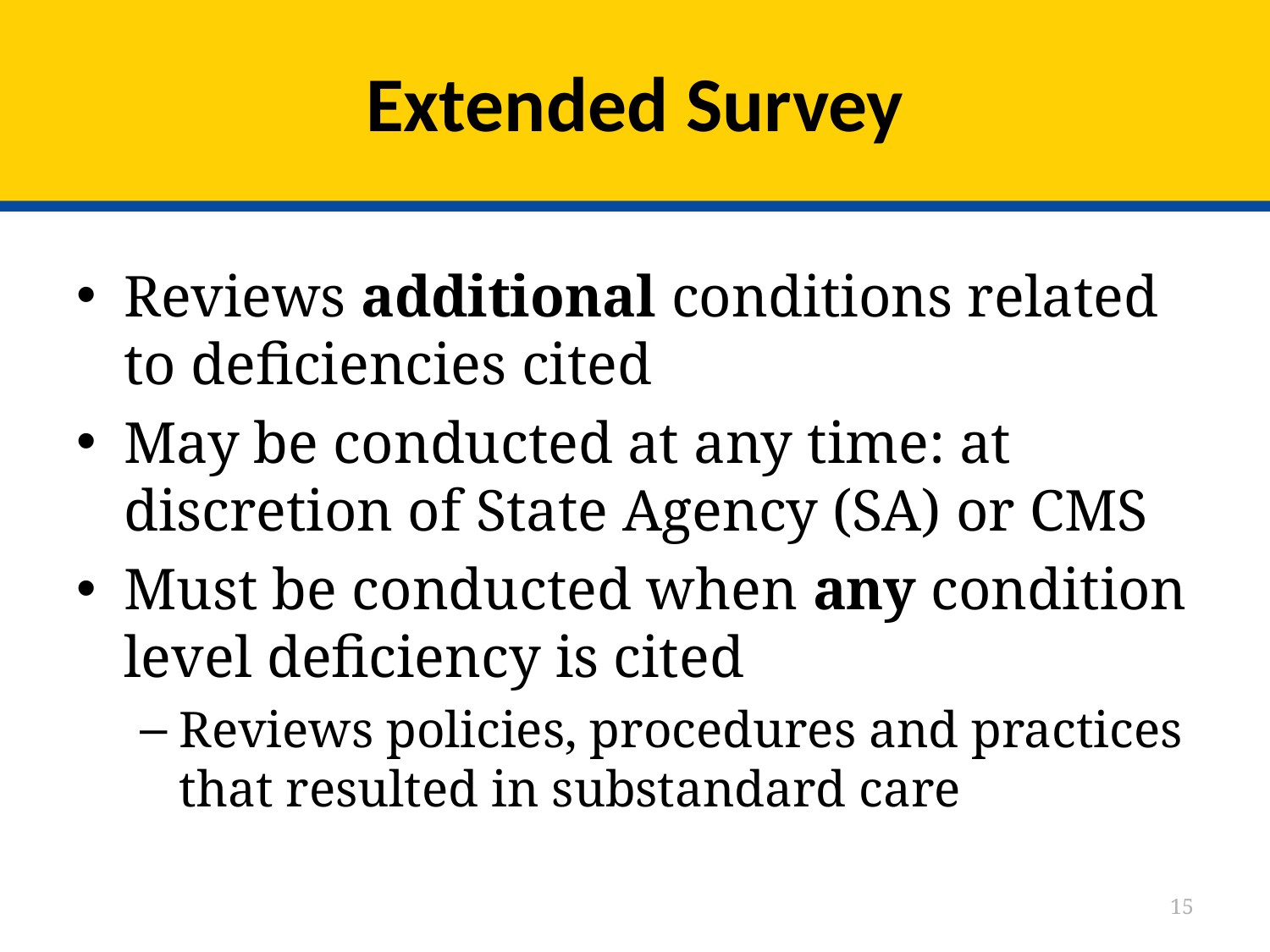

# Extended Survey
Reviews additional conditions related to deficiencies cited
May be conducted at any time: at discretion of State Agency (SA) or CMS
Must be conducted when any condition level deficiency is cited
Reviews policies, procedures and practices that resulted in substandard care
15